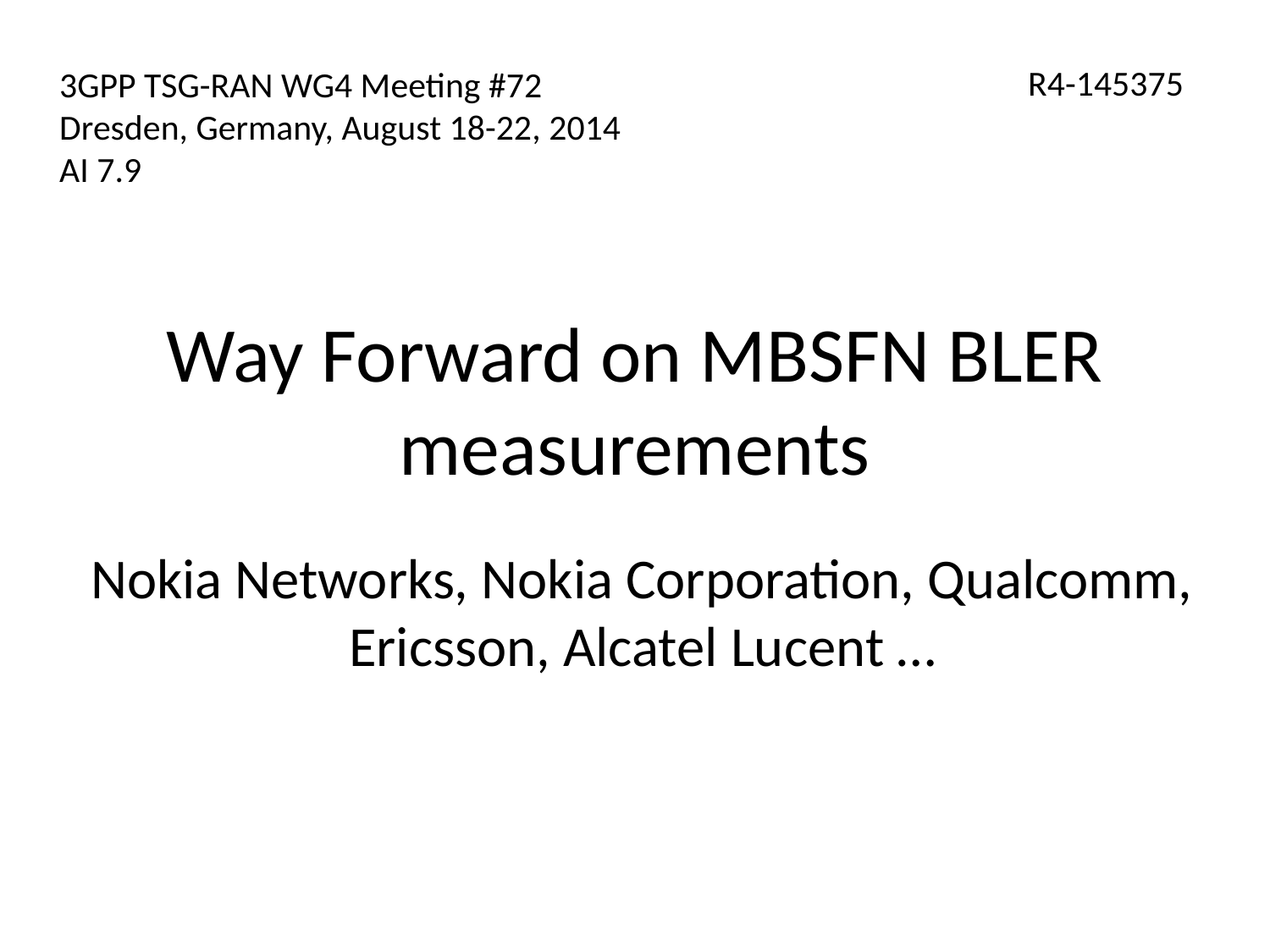

R4-145375
3GPP TSG-RAN WG4 Meeting #72
Dresden, Germany, August 18-22, 2014
AI 7.9
# Way Forward on MBSFN BLER measurements
Nokia Networks, Nokia Corporation, Qualcomm, Ericsson, Alcatel Lucent …